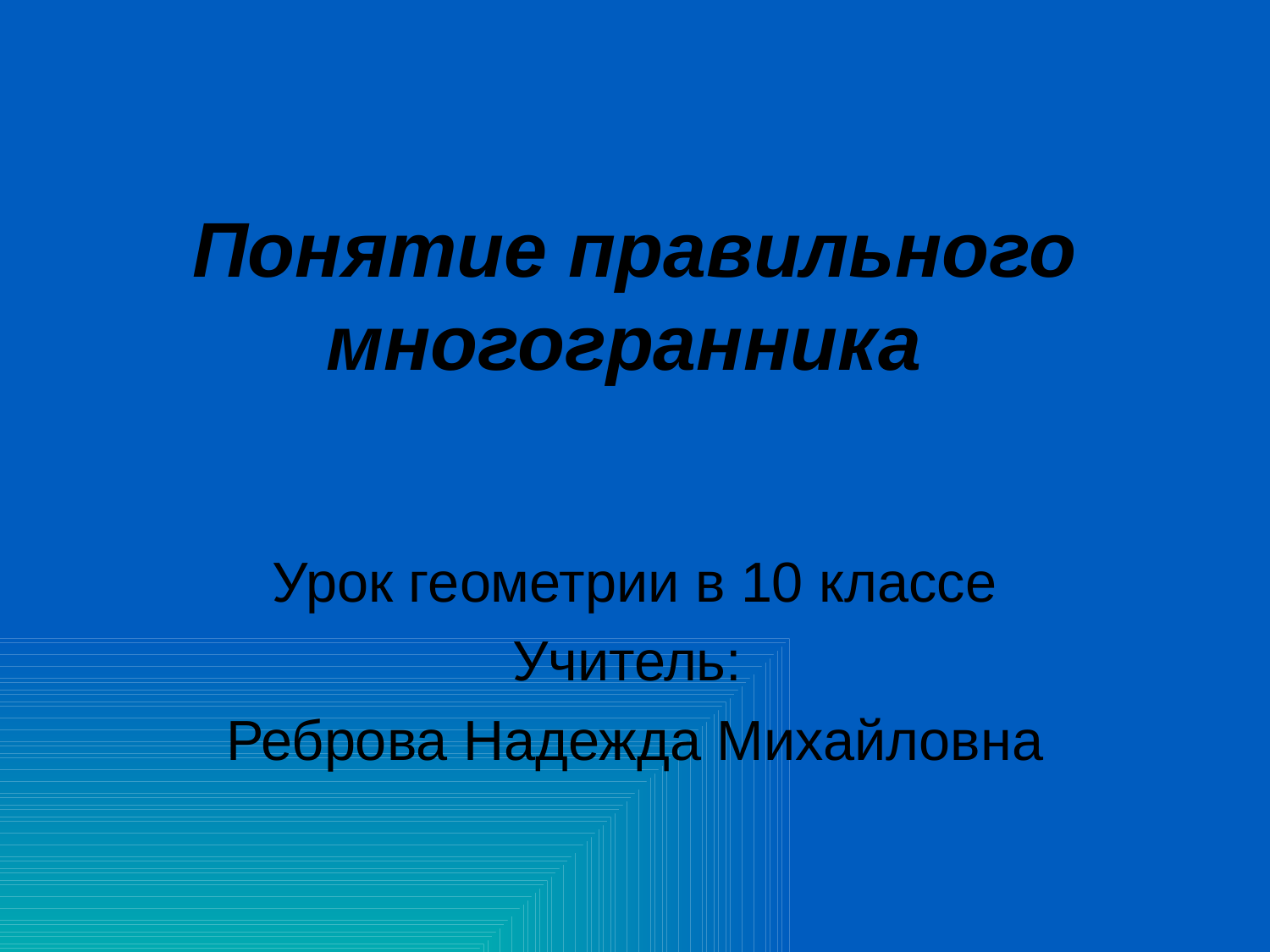

# Понятие правильного многогранника
Урок геометрии в 10 классе
Учитель:
Реброва Надежда Михайловна